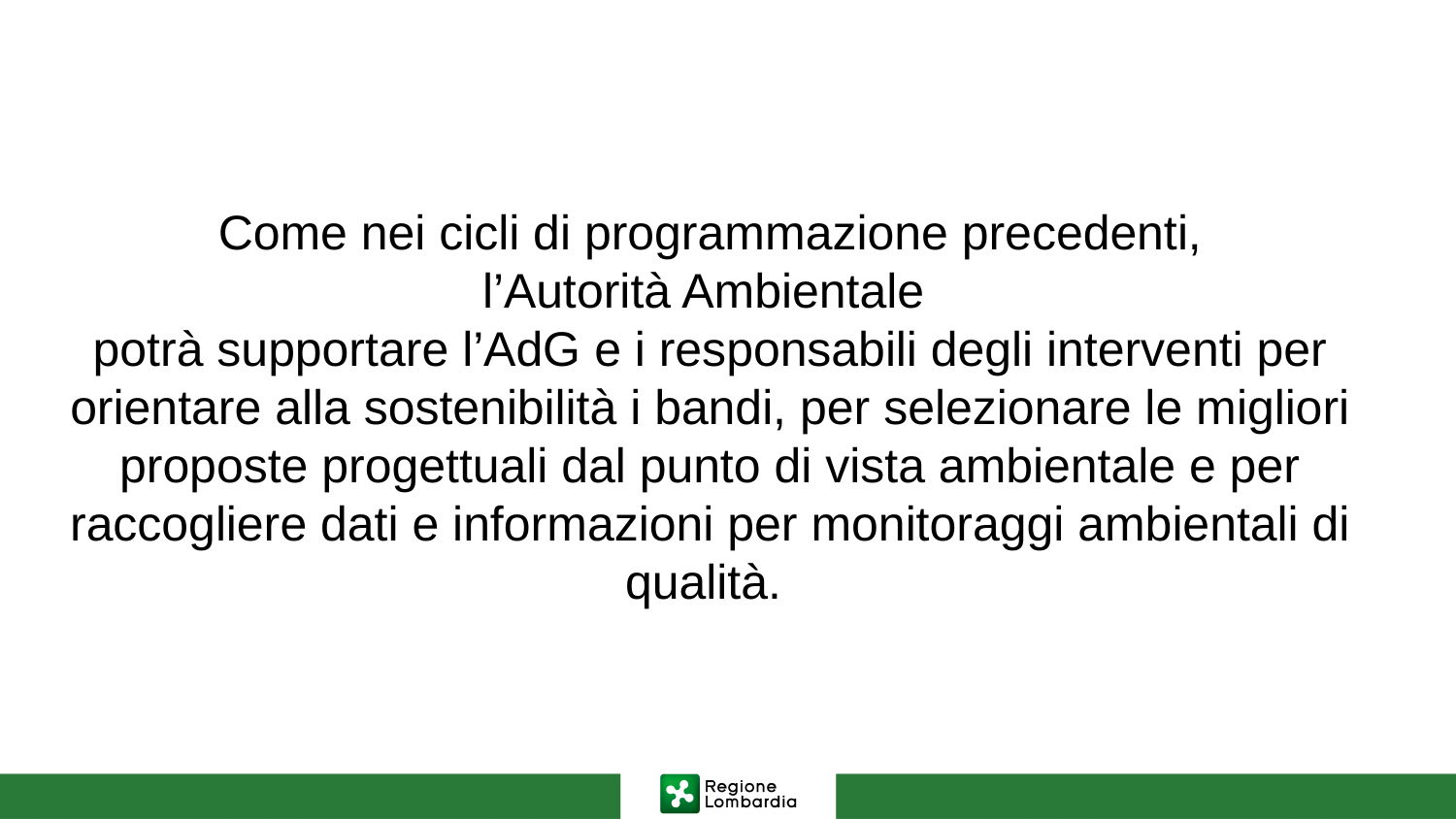

Come nei cicli di programmazione precedenti,
l’Autorità Ambientale
potrà supportare l’AdG e i responsabili degli interventi per orientare alla sostenibilità i bandi, per selezionare le migliori proposte progettuali dal punto di vista ambientale e per raccogliere dati e informazioni per monitoraggi ambientali di qualità.